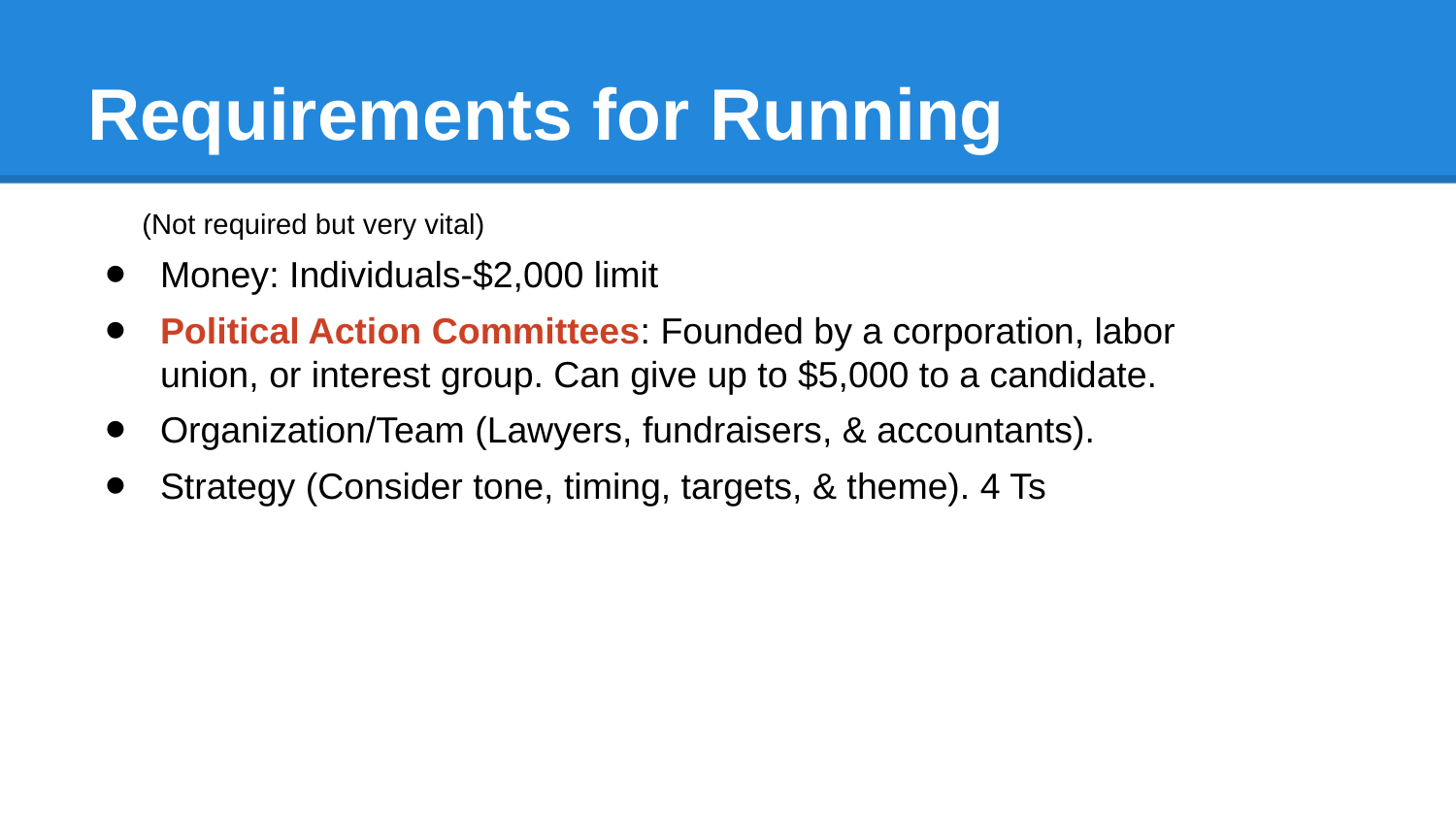

# Requirements for Running
	(Not required but very vital)
Money: Individuals-$2,000 limit
Political Action Committees: Founded by a corporation, labor union, or interest group. Can give up to $5,000 to a candidate.
Organization/Team (Lawyers, fundraisers, & accountants).
Strategy (Consider tone, timing, targets, & theme). 4 Ts